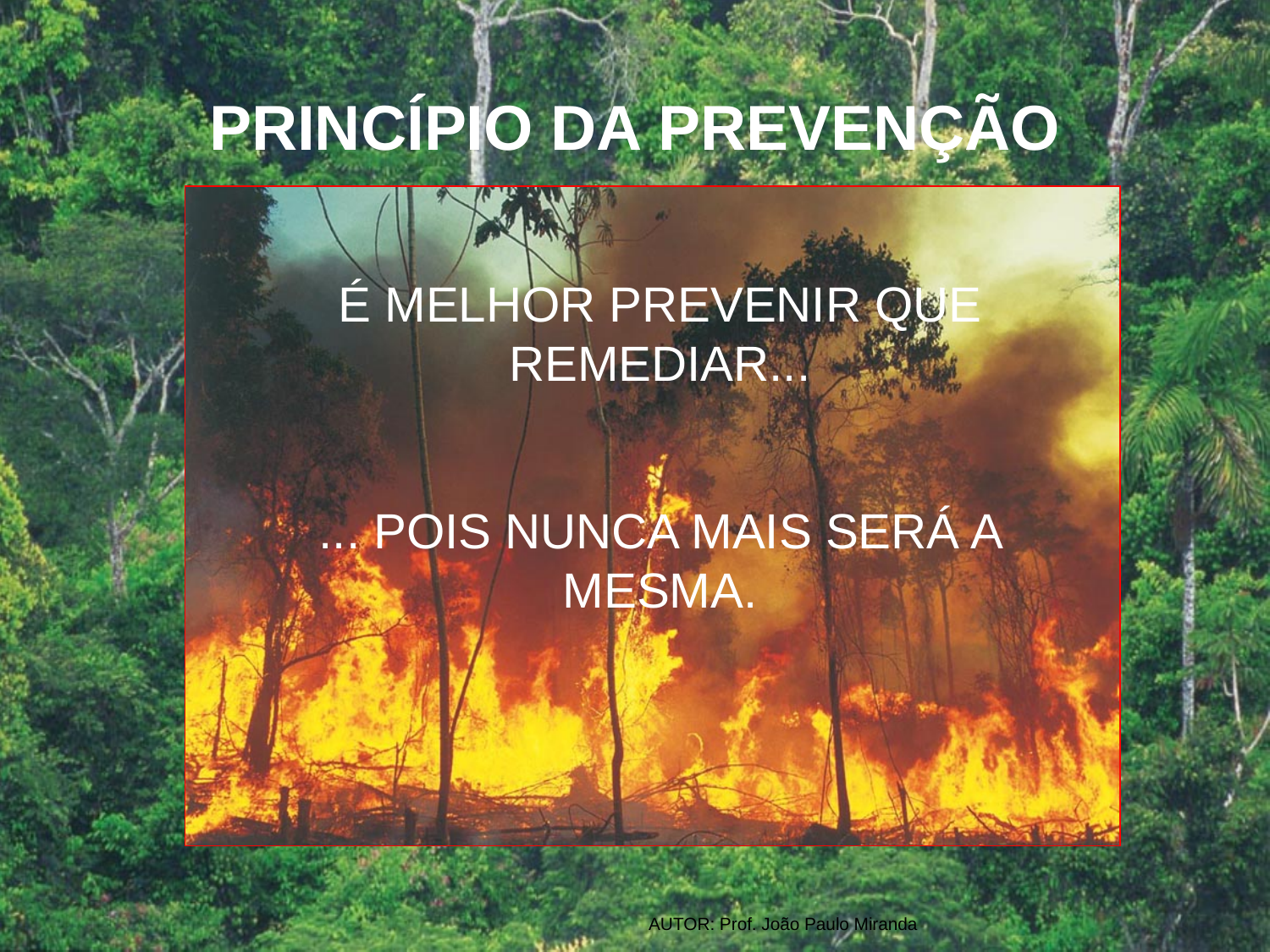

PRINCÍPIO DA PREVENÇÃO
#

É MELHOR PREVENIR QUE REMEDIAR...

... POIS NUNCA MAIS SERÁ A MESMA.
AUTOR: Prof. João Paulo Miranda